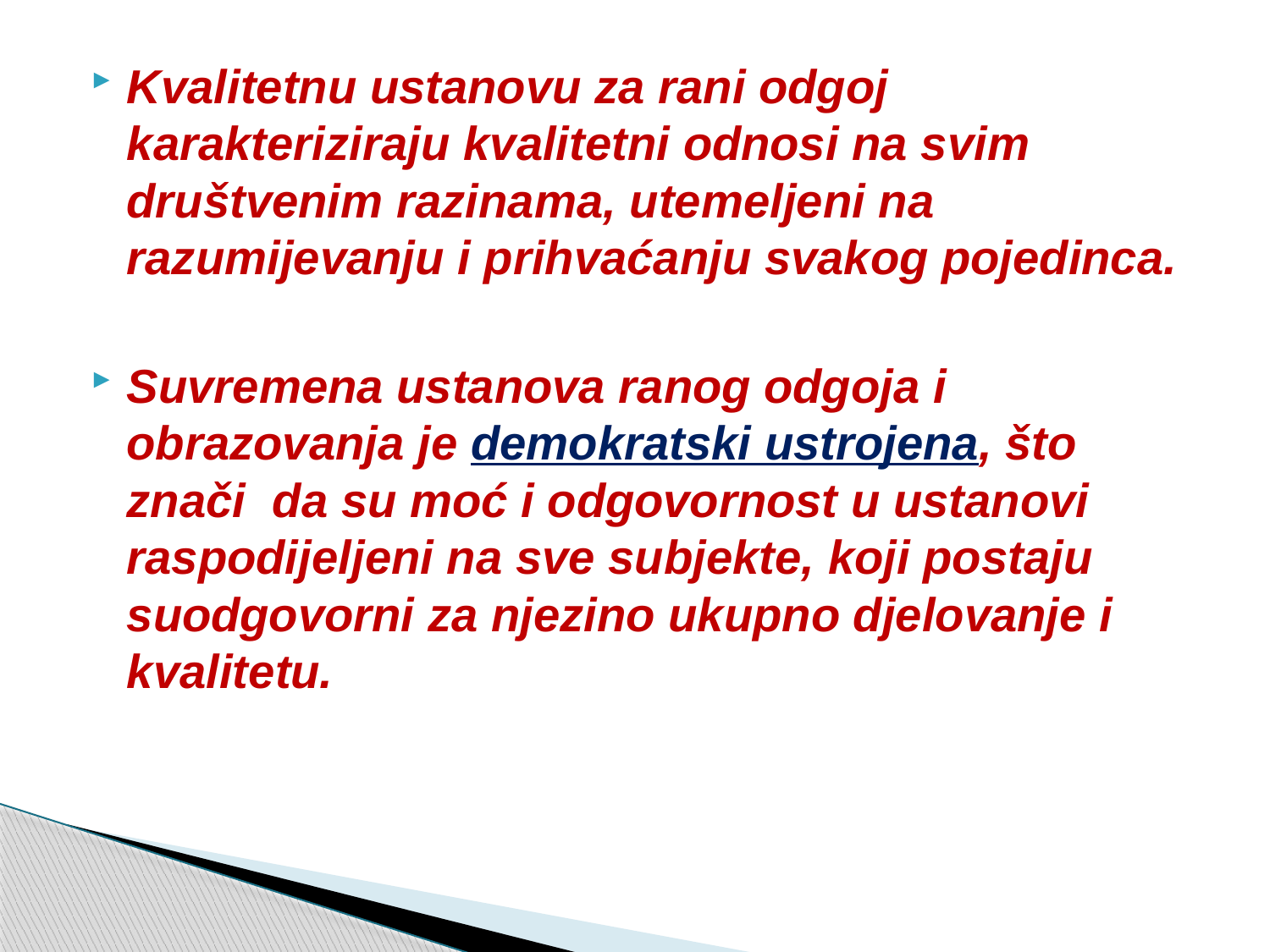

Kvalitetnu ustanovu za rani odgoj karakteriziraju kvalitetni odnosi na svim društvenim razinama, utemeljeni na razumijevanju i prihvaćanju svakog pojedinca.

Suvremena ustanova ranog odgoja i obrazovanja je demokratski ustrojena, što znači  da su moć i odgovornost u ustanovi raspodijeljeni na sve subjekte, koji postaju suodgovorni za njezino ukupno djelovanje i kvalitetu.